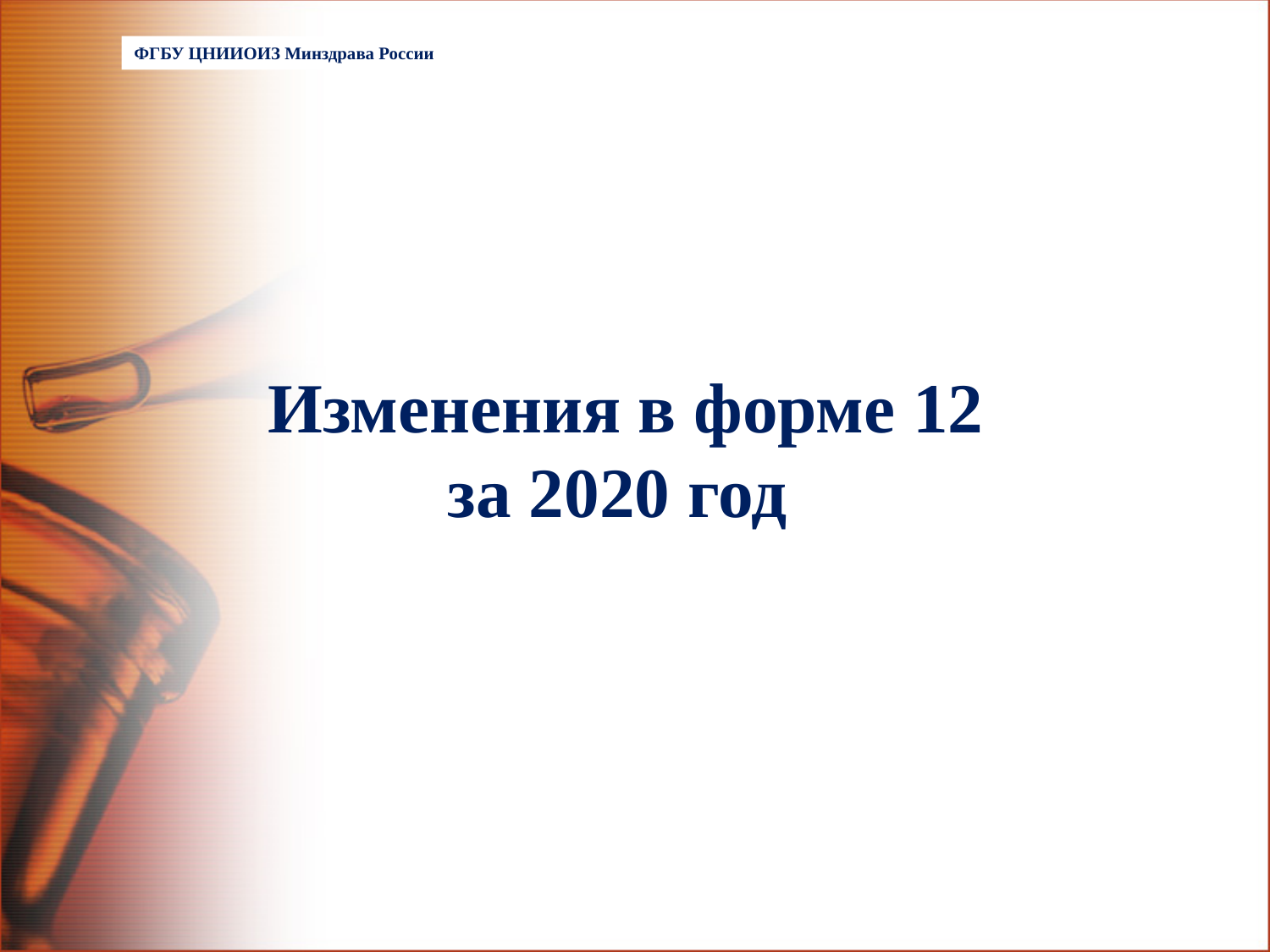

ФГБУ ЦНИИОИЗ Минздрава России

# Изменения в форме 12 за 2020 год